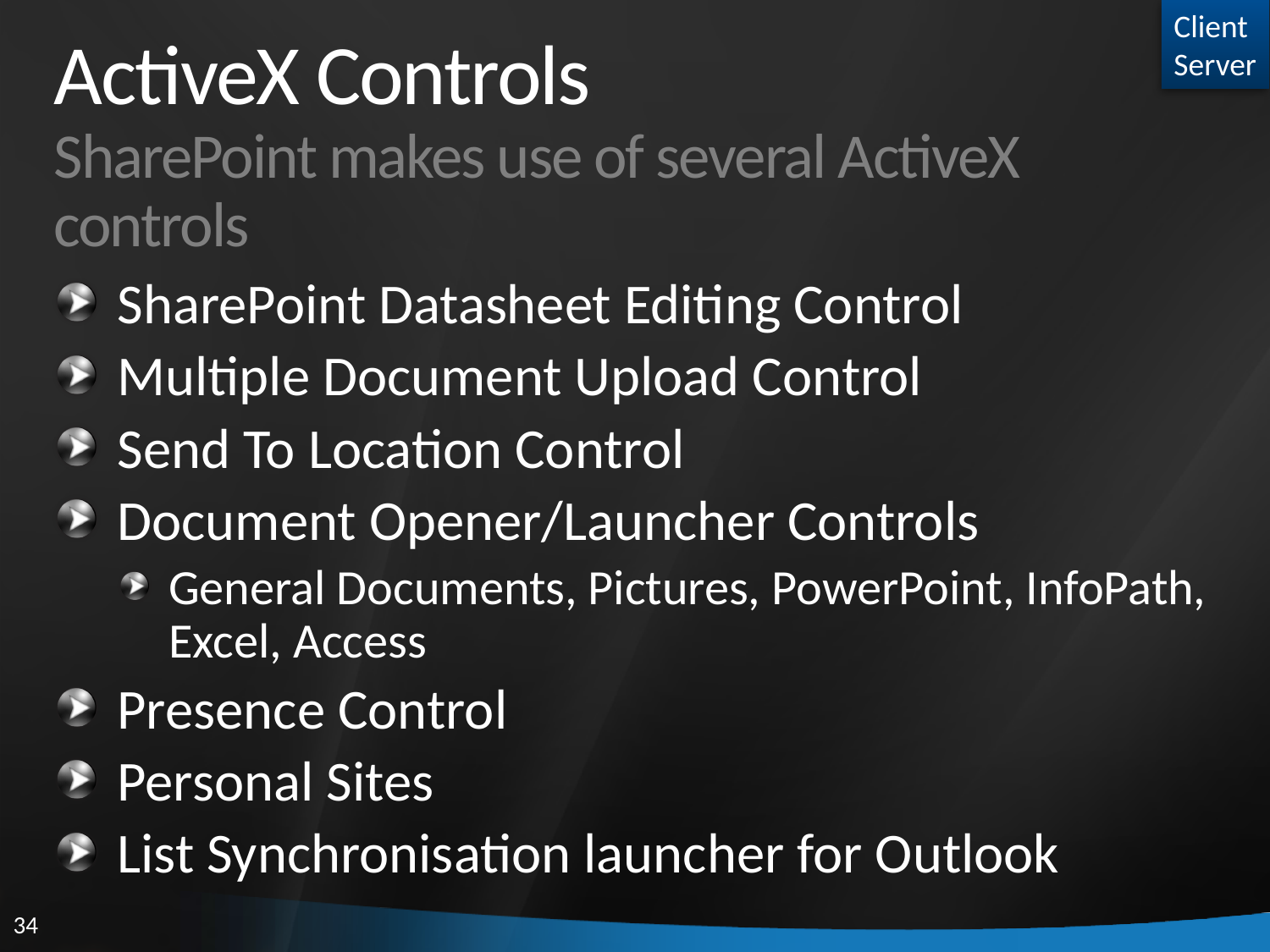

Client
Server
# ActiveX Controls SharePoint makes use of several ActiveX controls

SharePoint Datasheet Editing Control
Multiple Document Upload Control
Send To Location Control
Document Opener/Launcher Controls
General Documents, Pictures, PowerPoint, InfoPath, Excel, Access
Presence Control
Personal Sites
List Synchronisation launcher for Outlook